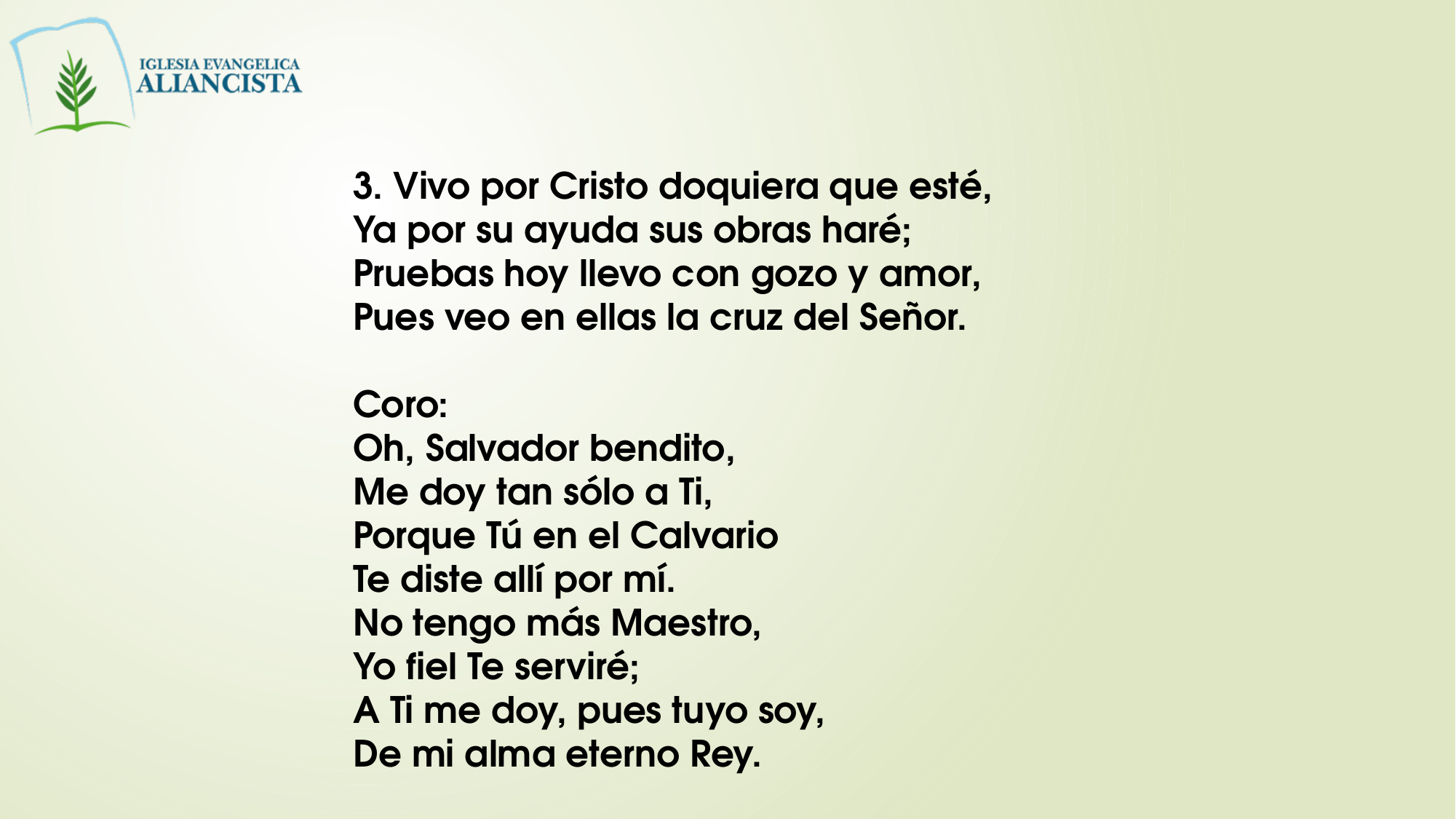

3. Vivo por Cristo doquiera que esté,
Ya por su ayuda sus obras haré;
Pruebas hoy llevo con gozo y amor,
Pues veo en ellas la cruz del Señor.

Coro:
Oh, Salvador bendito,
Me doy tan sólo a Ti,
Porque Tú en el Calvario
Te diste allí por mí.
No tengo más Maestro,
Yo fiel Te serviré;
A Ti me doy, pues tuyo soy,
De mi alma eterno Rey.